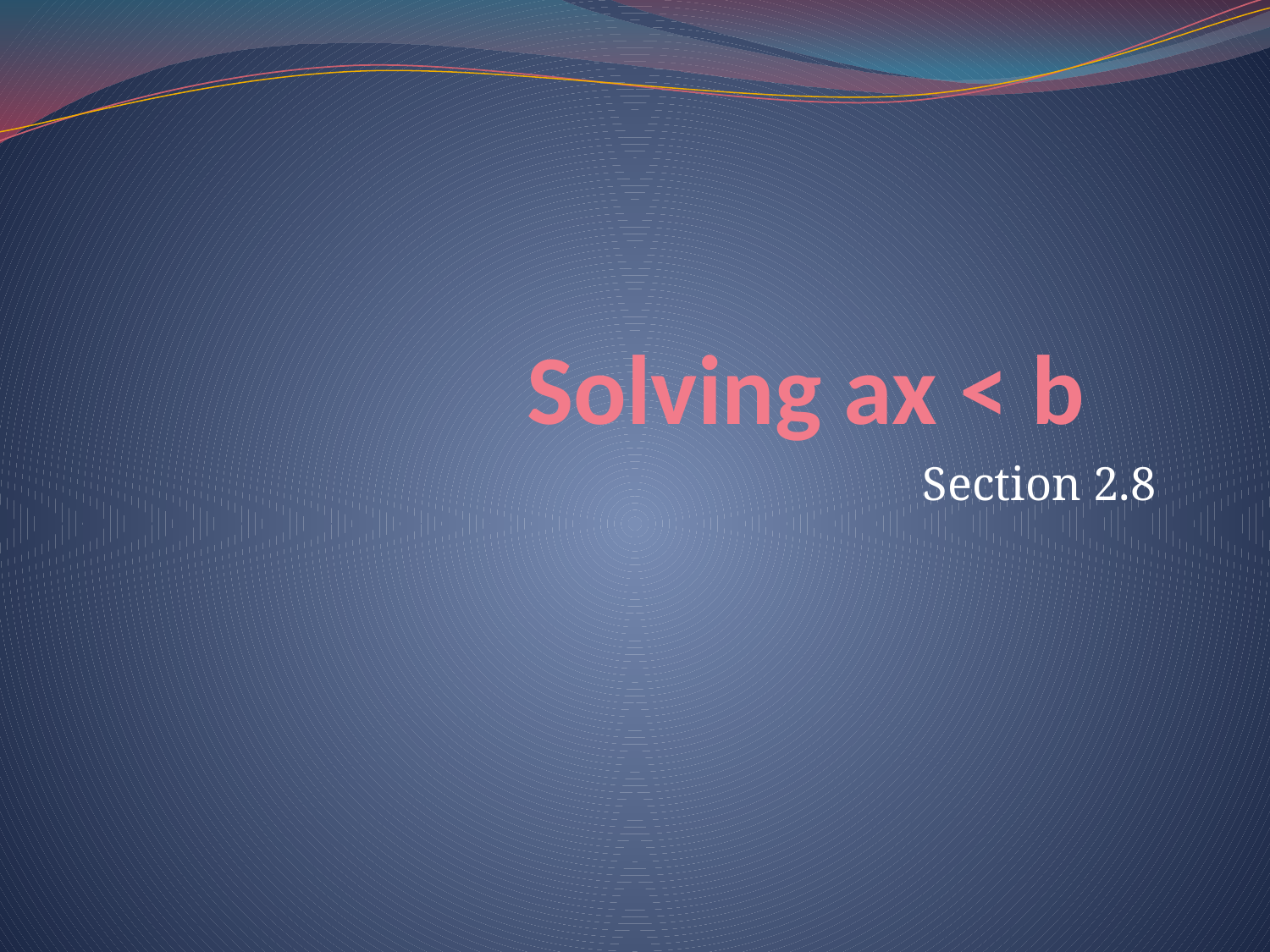

# Solving ax < b
Section 2.8